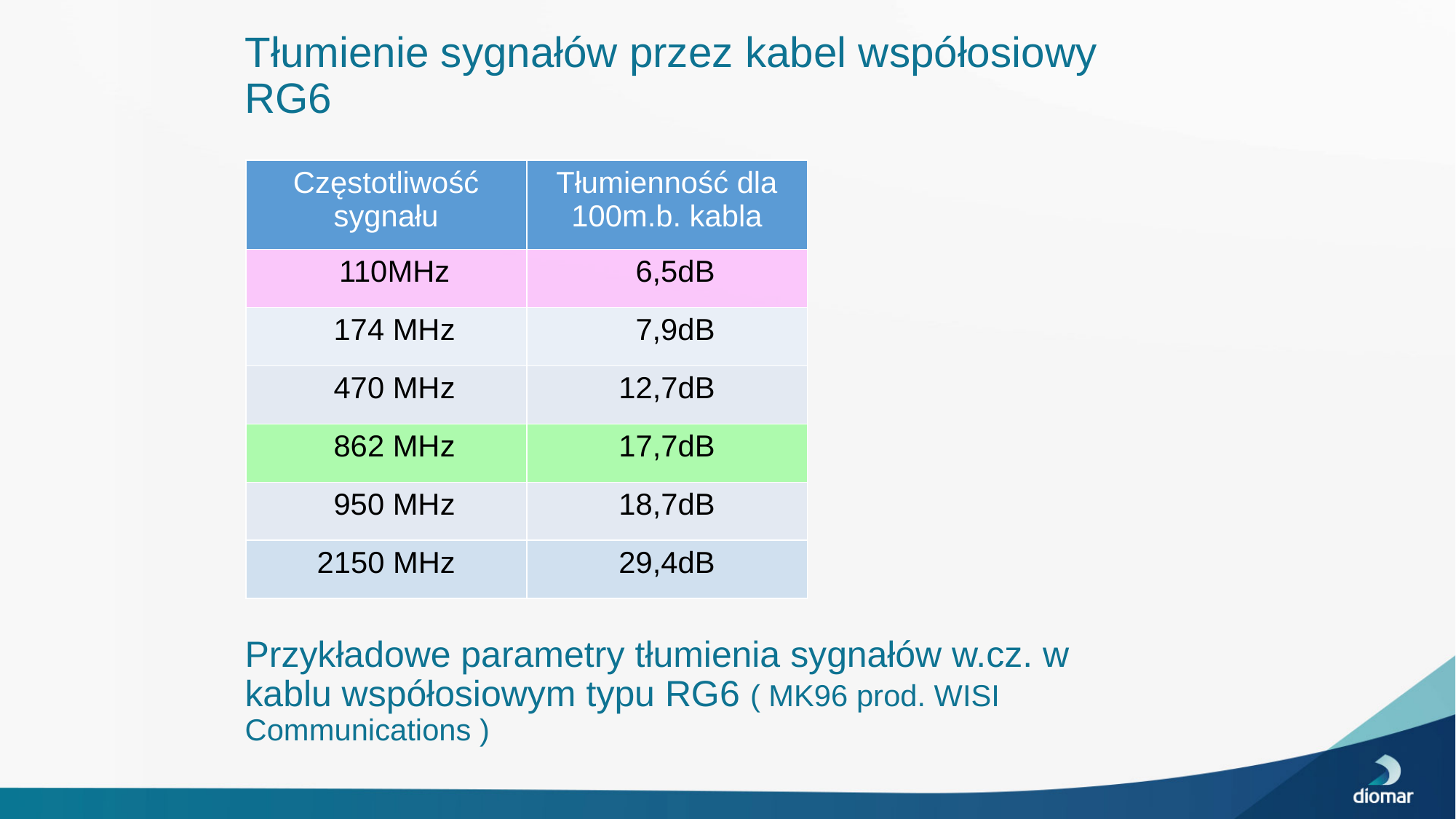

# Tłumienie sygnałów przez kabel współosiowy RG6
| Częstotliwość sygnału | Tłumienność dla 100m.b. kabla |
| --- | --- |
| 110MHz | 6,5dB |
| 174 MHz | 7,9dB |
| 470 MHz | 12,7dB |
| 862 MHz | 17,7dB |
| 950 MHz | 18,7dB |
| 2150 MHz | 29,4dB |
Przykładowe parametry tłumienia sygnałów w.cz. w kablu współosiowym typu RG6 ( MK96 prod. WISI Communications )